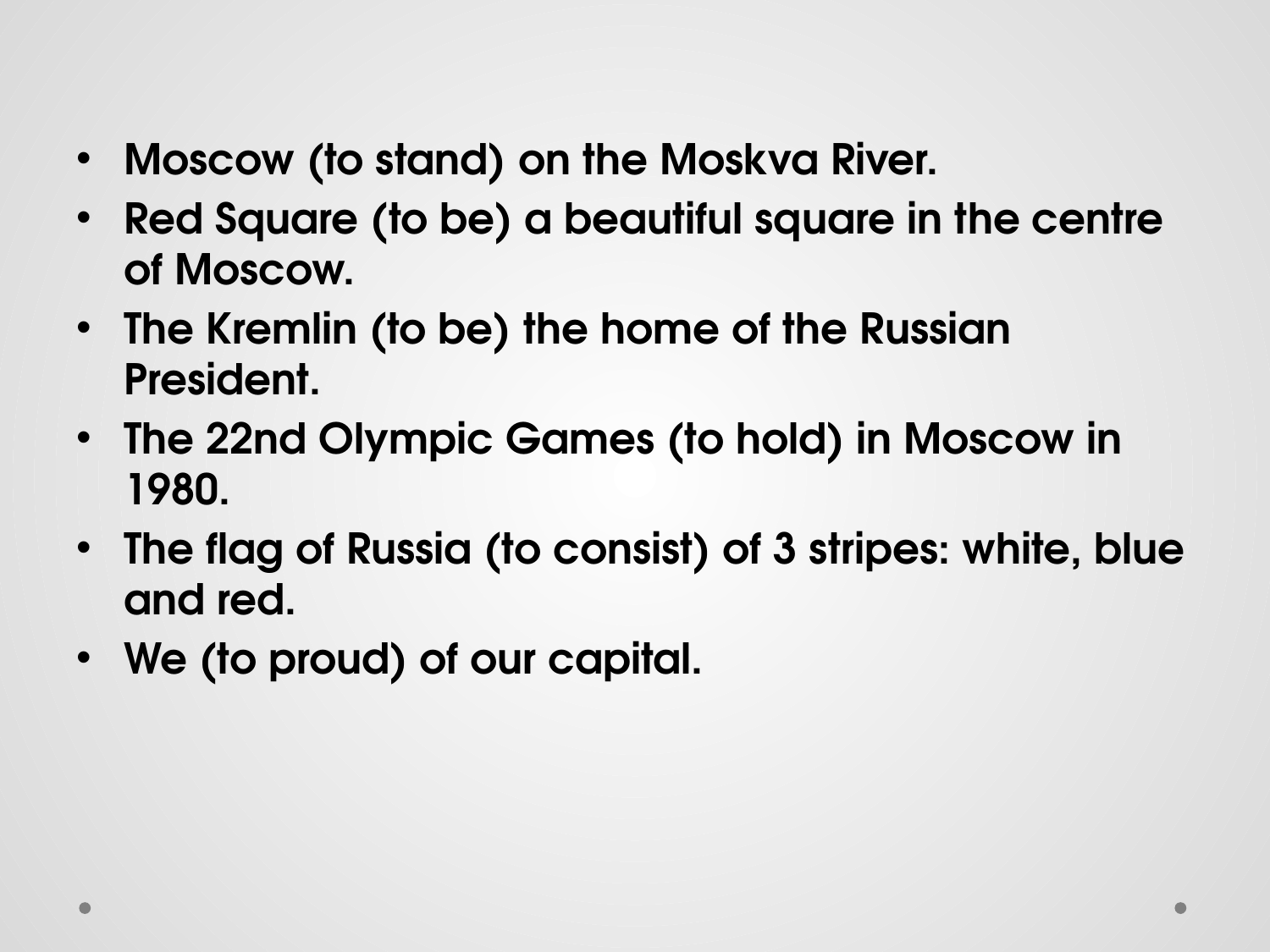

Moscow (to stand) on the Moskva River.
Red Square (to be) a beautiful square in the centre of Moscow.
The Kremlin (to be) the home of the Russian President.
The 22nd Olympic Games (to hold) in Moscow in 1980.
The flag of Russia (to consist) of 3 stripes: white, blue and red.
We (to proud) of our capital.